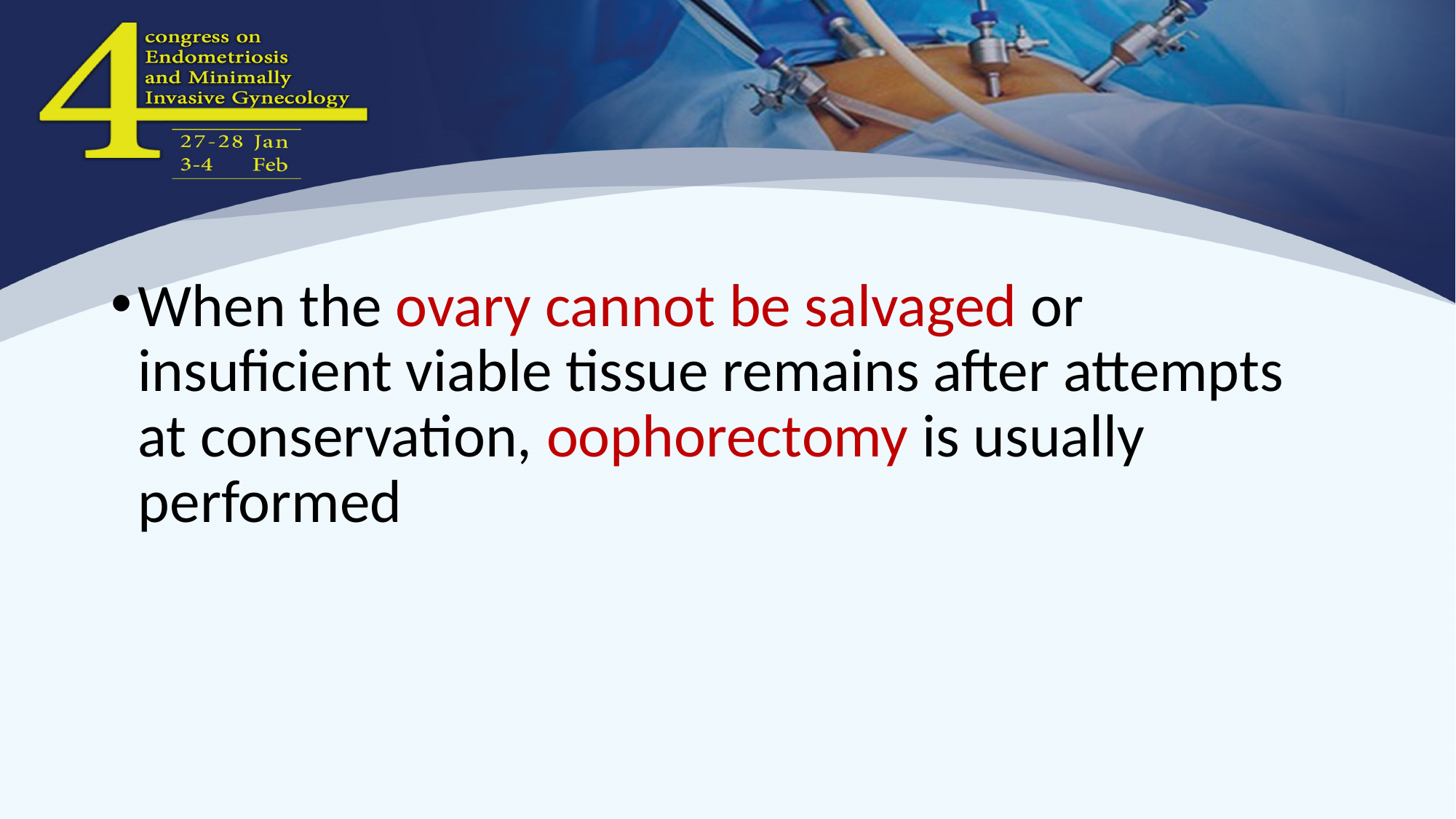

#
When the ovary cannot be salvaged or insuficient viable tissue remains after attempts at conservation, oophorectomy is usually performed